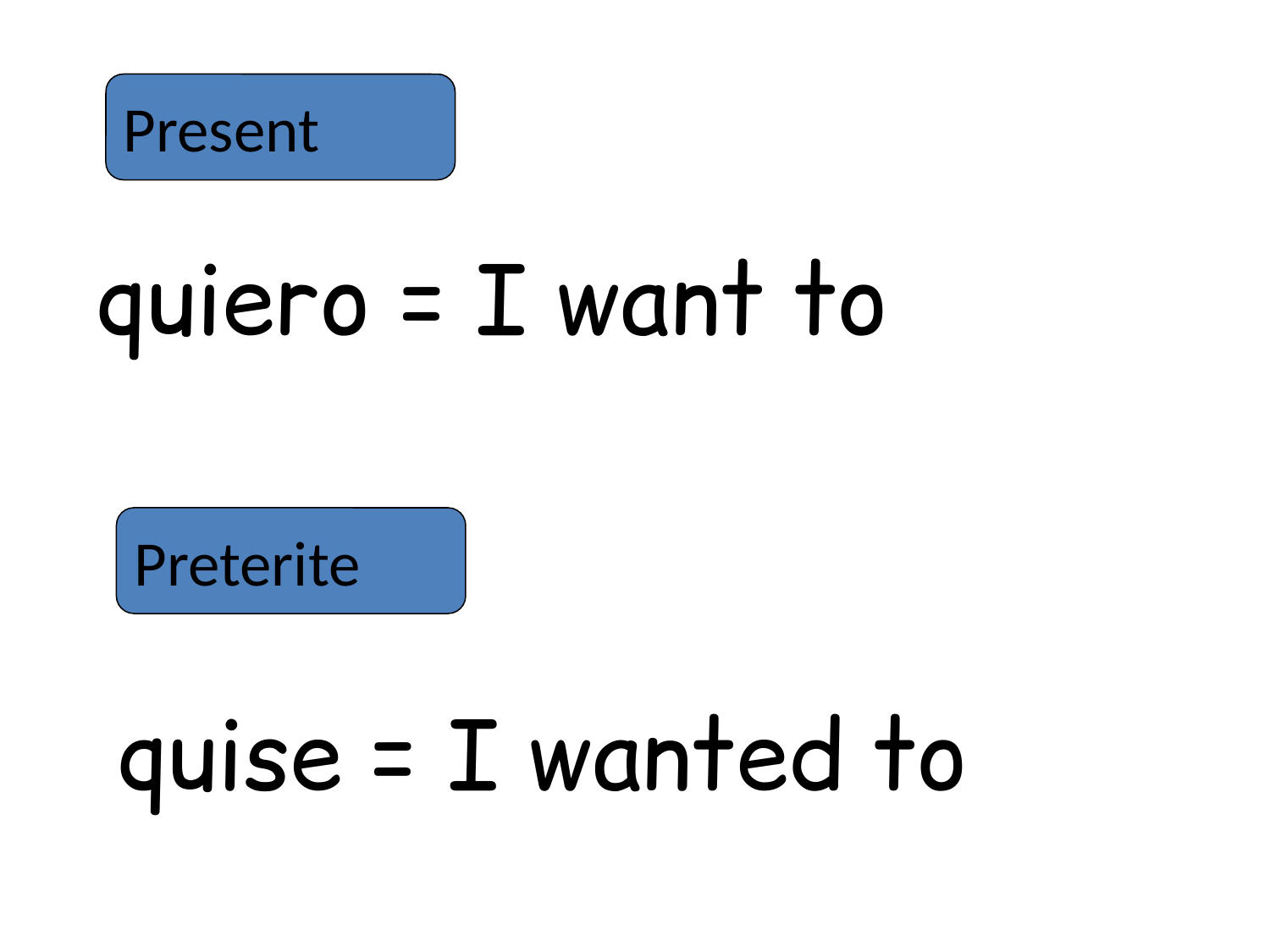

Present
quiero = I want to
Preterite
quise = I wanted to